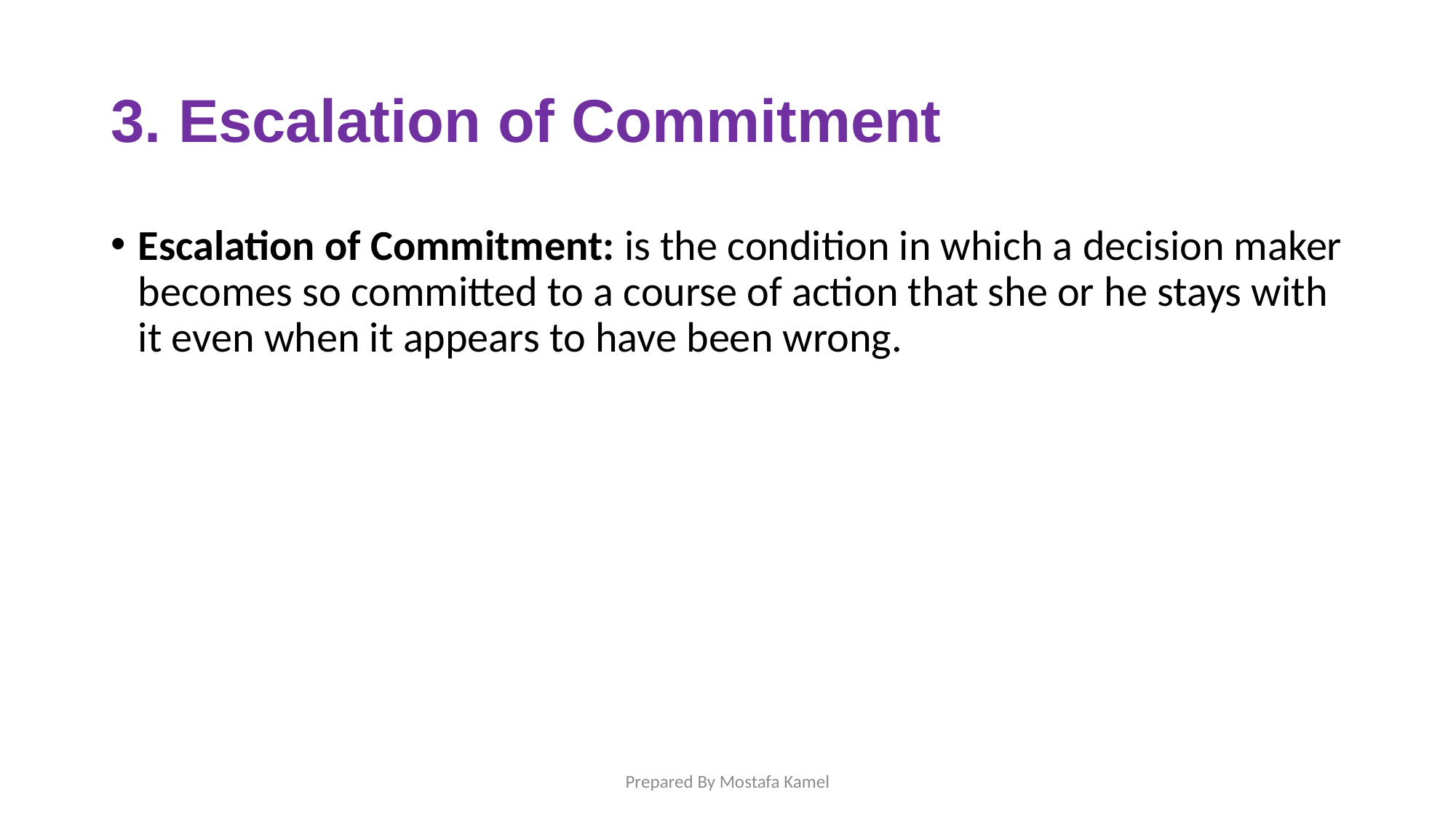

# 3. Escalation of Commitment
Escalation of Commitment: is the condition in which a decision maker becomes so committed to a course of action that she or he stays with it even when it appears to have been wrong.
Prepared By Mostafa Kamel